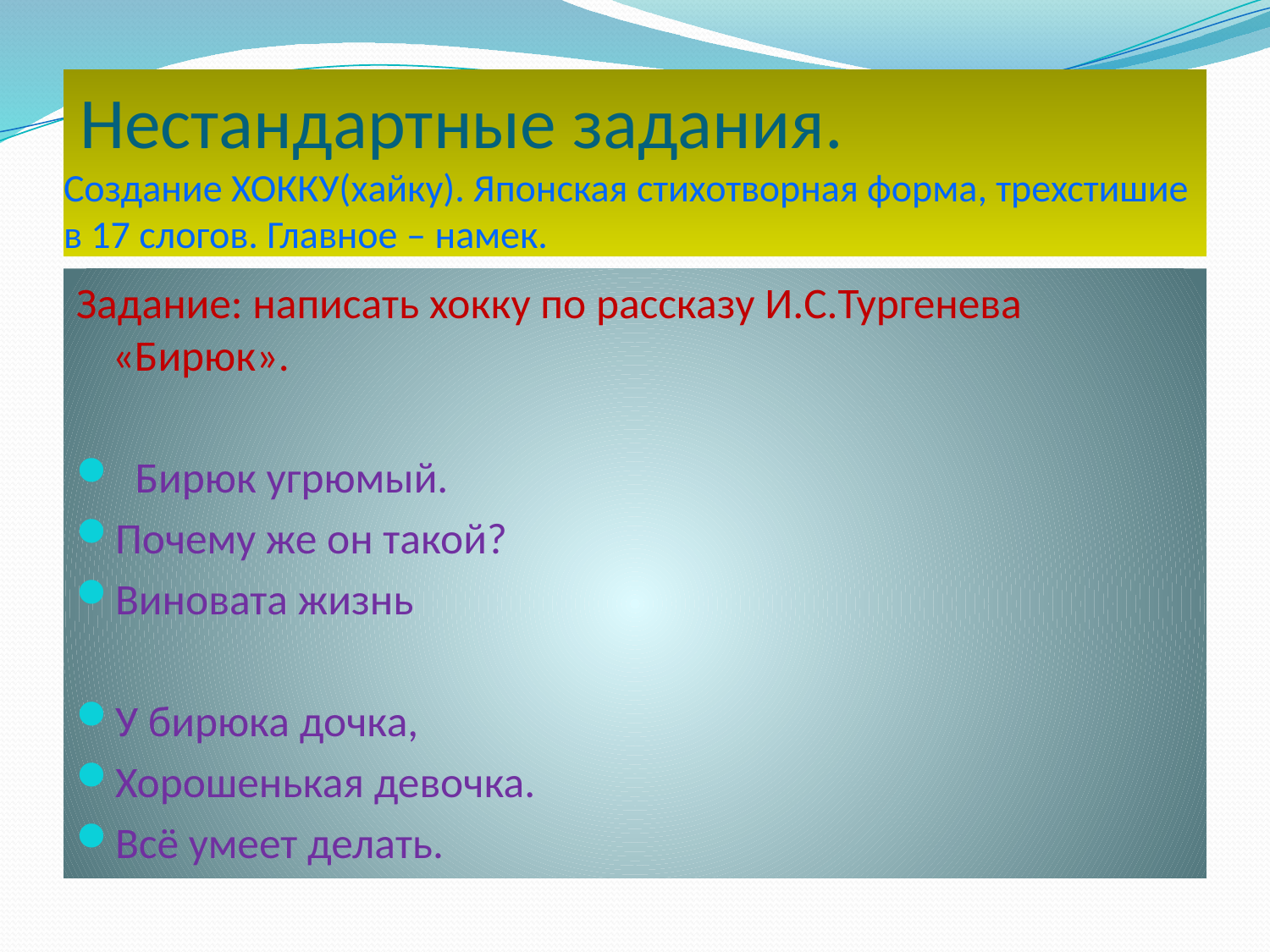

# Нестандартные задания. Создание ХОККУ(хайку). Японская стихотворная форма, трехстишие в 17 слогов. Главное – намек.
Задание: написать хокку по рассказу И.С.Тургенева «Бирюк».

  Бирюк угрюмый.
Почему же он такой?
Виновата жизнь

У бирюка дочка,
Хорошенькая девочка.
Всё умеет делать.